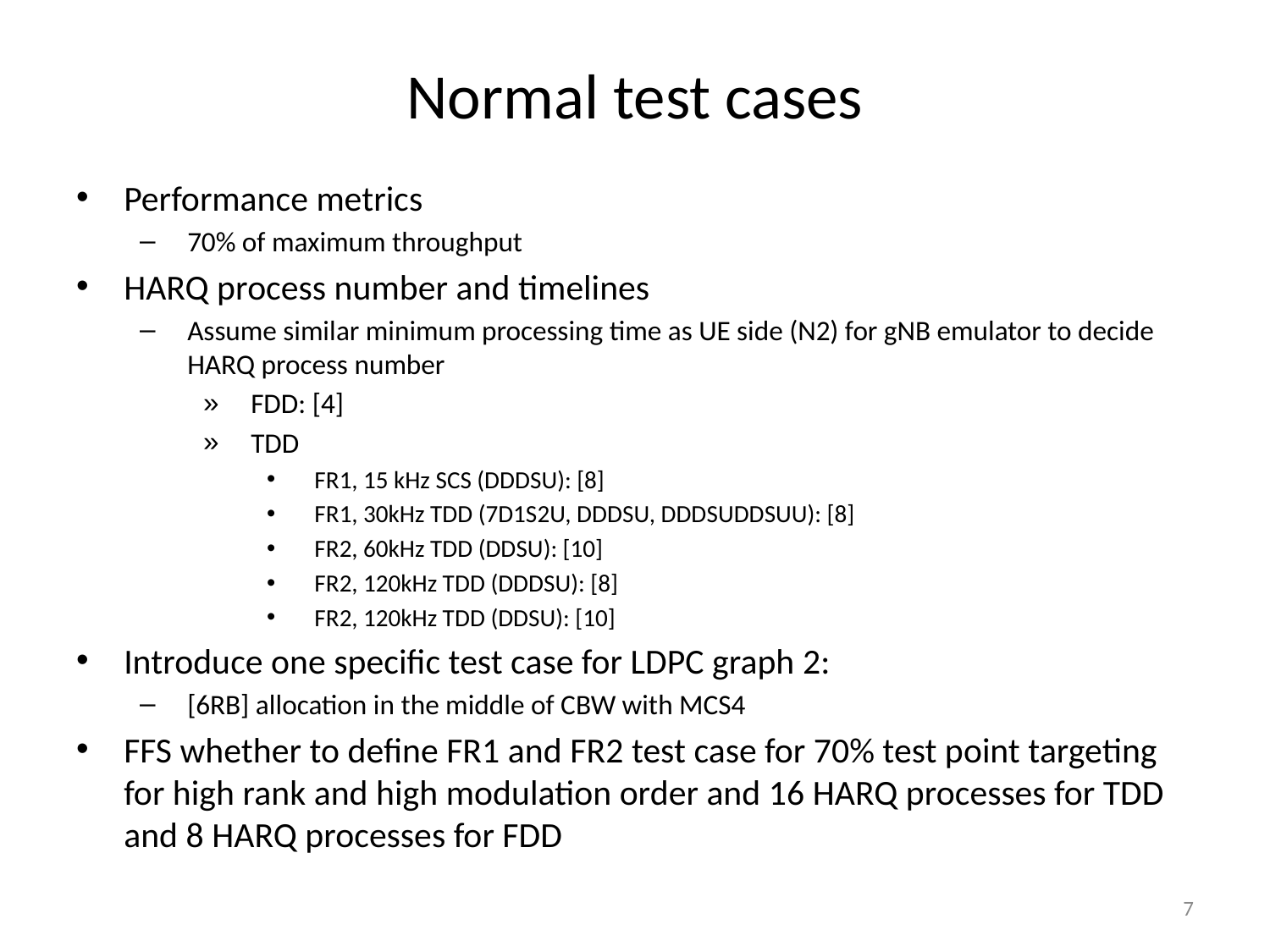

# Normal test cases
Performance metrics
70% of maximum throughput
HARQ process number and timelines
Assume similar minimum processing time as UE side (N2) for gNB emulator to decide HARQ process number
FDD: [4]
TDD
FR1, 15 kHz SCS (DDDSU): [8]
FR1, 30kHz TDD (7D1S2U, DDDSU, DDDSUDDSUU): [8]
FR2, 60kHz TDD (DDSU): [10]
FR2, 120kHz TDD (DDDSU): [8]
FR2, 120kHz TDD (DDSU): [10]
Introduce one specific test case for LDPC graph 2:
[6RB] allocation in the middle of CBW with MCS4
FFS whether to define FR1 and FR2 test case for 70% test point targeting for high rank and high modulation order and 16 HARQ processes for TDD and 8 HARQ processes for FDD

7